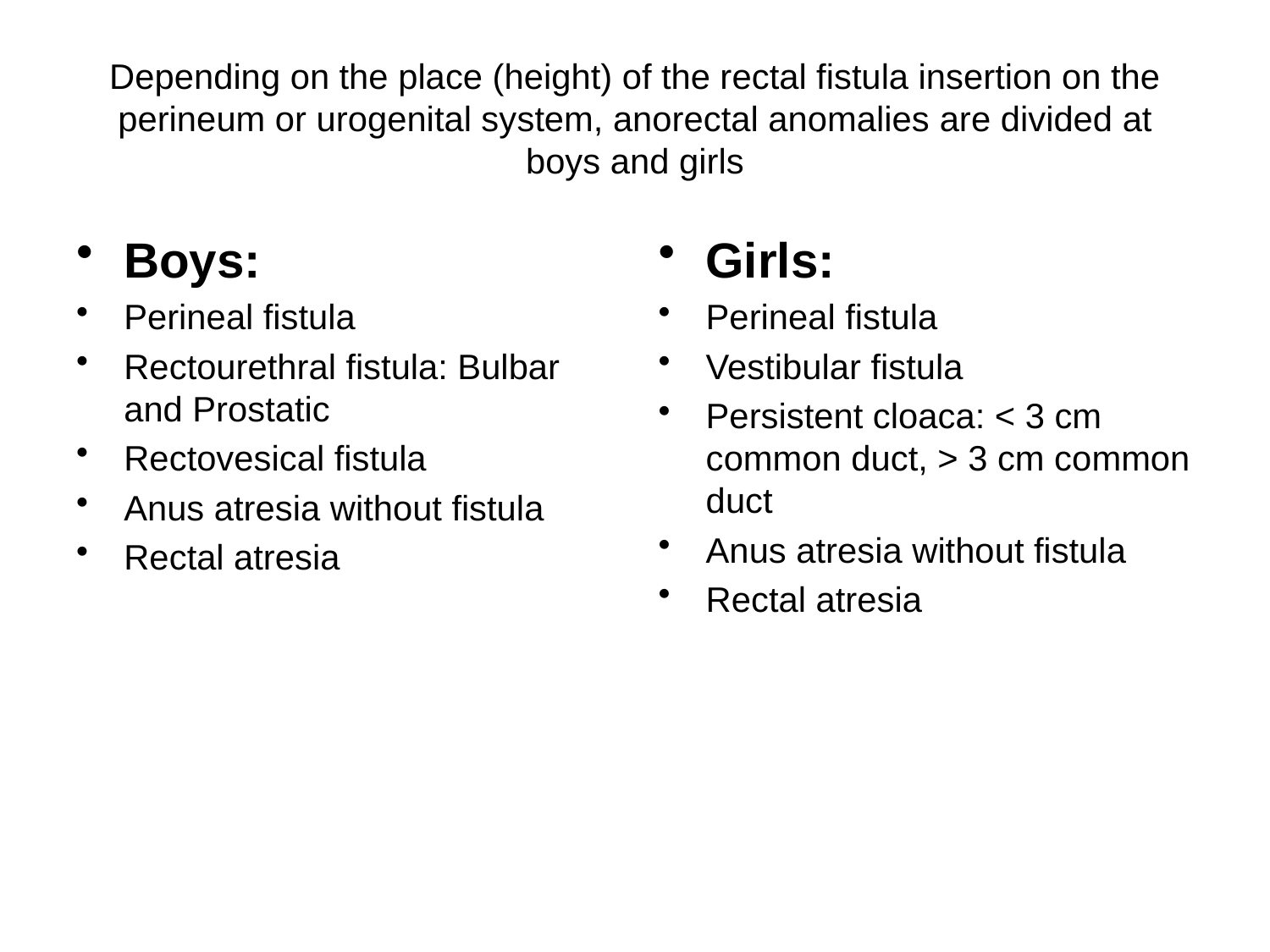

# Depending on the place (height) of the rectal fistula insertion on the perineum or urogenital system, anorectal anomalies are divided at boys and girls
Boys:
Perineal fistula
Rectourethral fistula: Bulbar and Prostatic
Rectovesical fistula
Anus atresia without fistula
Rectal atresia

Girls:
Perineal fistula
Vestibular fistula
Persistent cloaca: < 3 cm common duct, > 3 cm common duct
Anus atresia without fistula
Rectal atresia